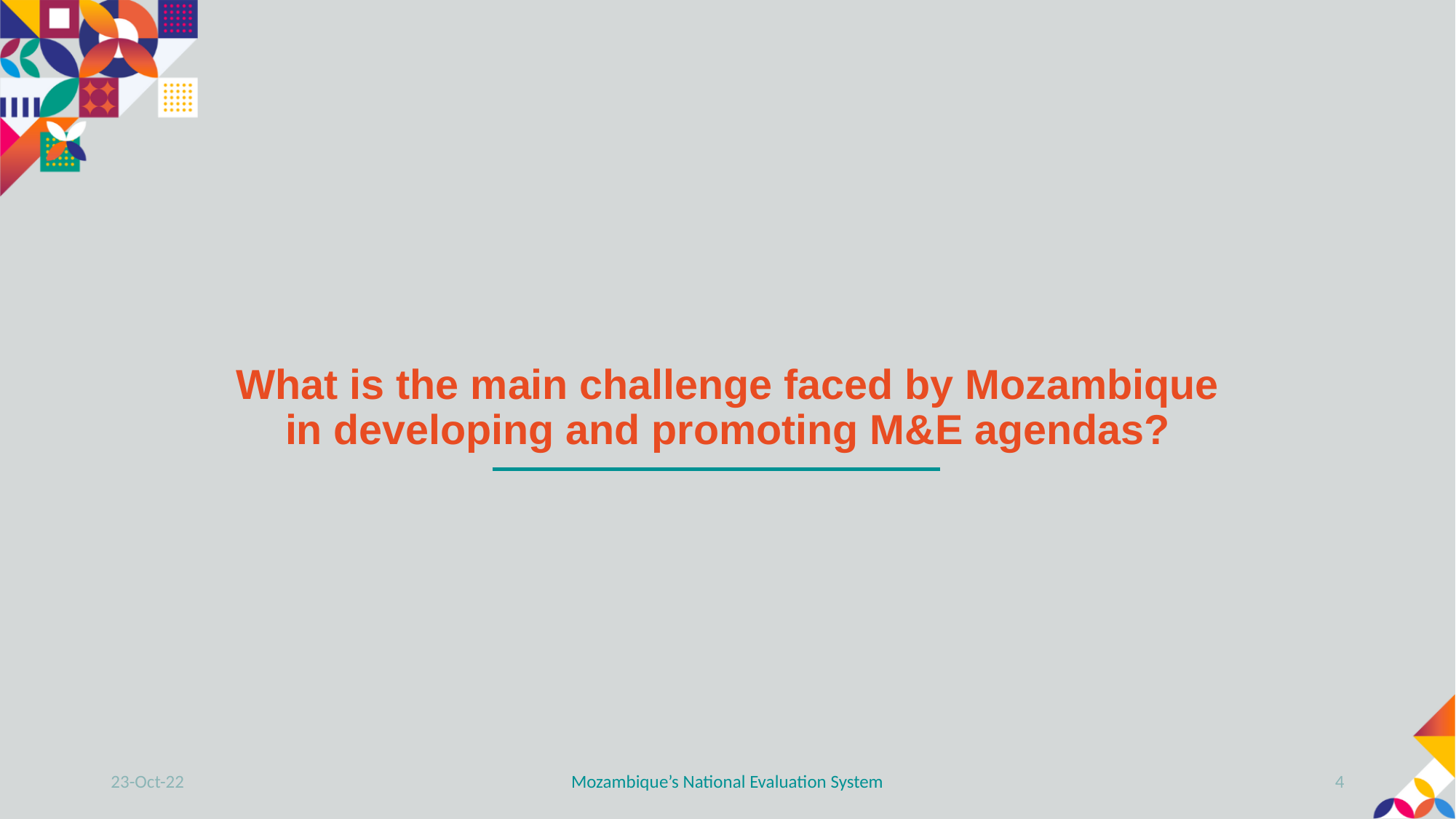

What is the main challenge faced by Mozambique in developing and promoting M&E agendas?
23-Oct-22
Mozambique’s National Evaluation System
4